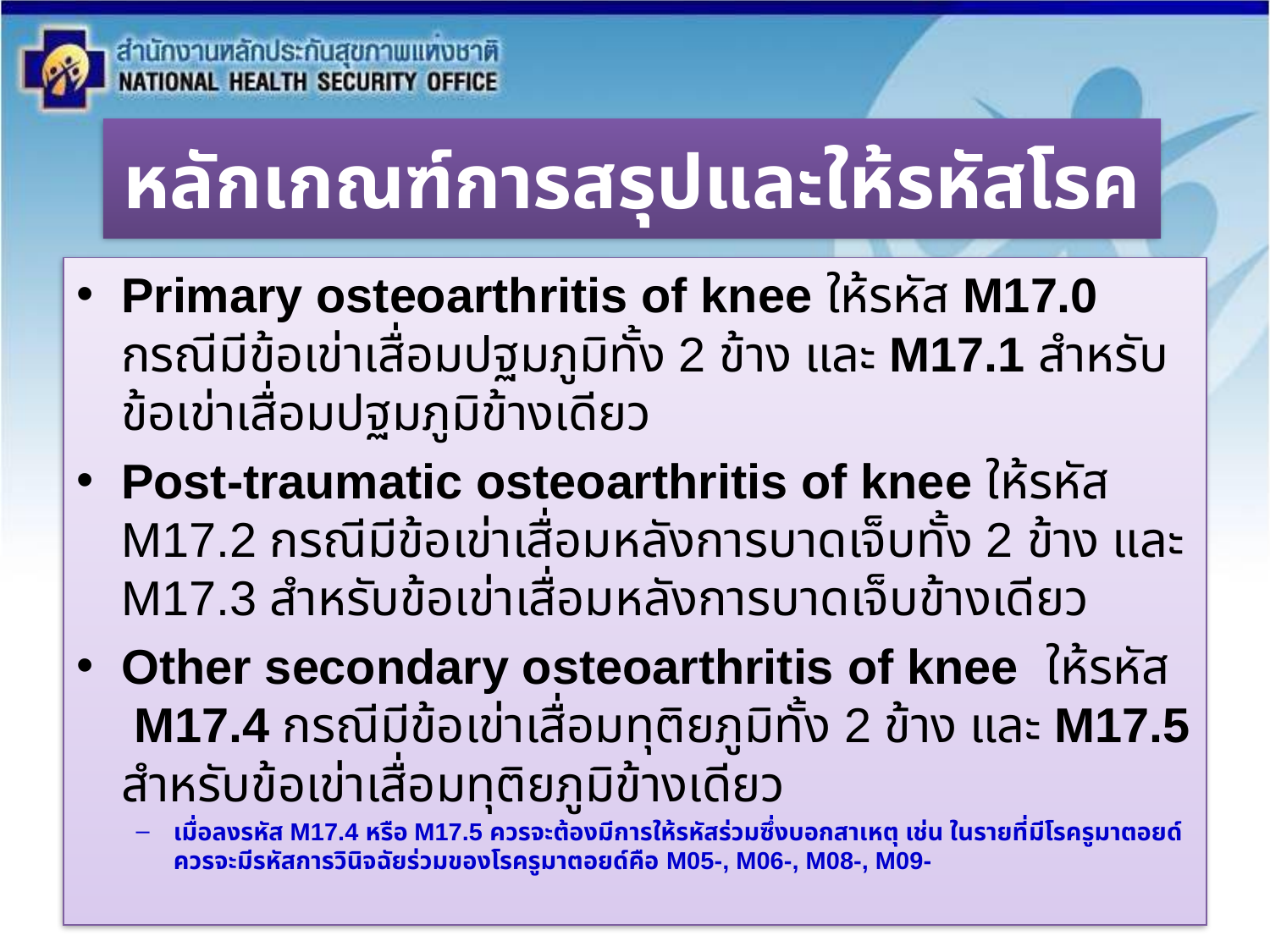

# หลักเกณฑ์การสรุปและให้รหัสโรค
Primary osteoarthritis of knee ให้รหัส M17.0 กรณีมีข้อเข่าเสื่อมปฐมภูมิทั้ง 2 ข้าง และ M17.1 สำหรับข้อเข่าเสื่อมปฐมภูมิข้างเดียว
Post-traumatic osteoarthritis of knee ให้รหัส M17.2 กรณีมีข้อเข่าเสื่อมหลังการบาดเจ็บทั้ง 2 ข้าง และ M17.3 สำหรับข้อเข่าเสื่อมหลังการบาดเจ็บข้างเดียว
Other secondary osteoarthritis of knee  ให้รหัส M17.4 กรณีมีข้อเข่าเสื่อมทุติยภูมิทั้ง 2 ข้าง และ M17.5 สำหรับข้อเข่าเสื่อมทุติยภูมิข้างเดียว
เมื่อลงรหัส M17.4 หรือ M17.5 ควรจะต้องมีการให้รหัสร่วมซึ่งบอกสาเหตุ เช่น ในรายที่มีโรครูมาตอยด์ควรจะมีรหัสการวินิจฉัยร่วมของโรครูมาตอยด์คือ M05-, M06-, M08-, M09-